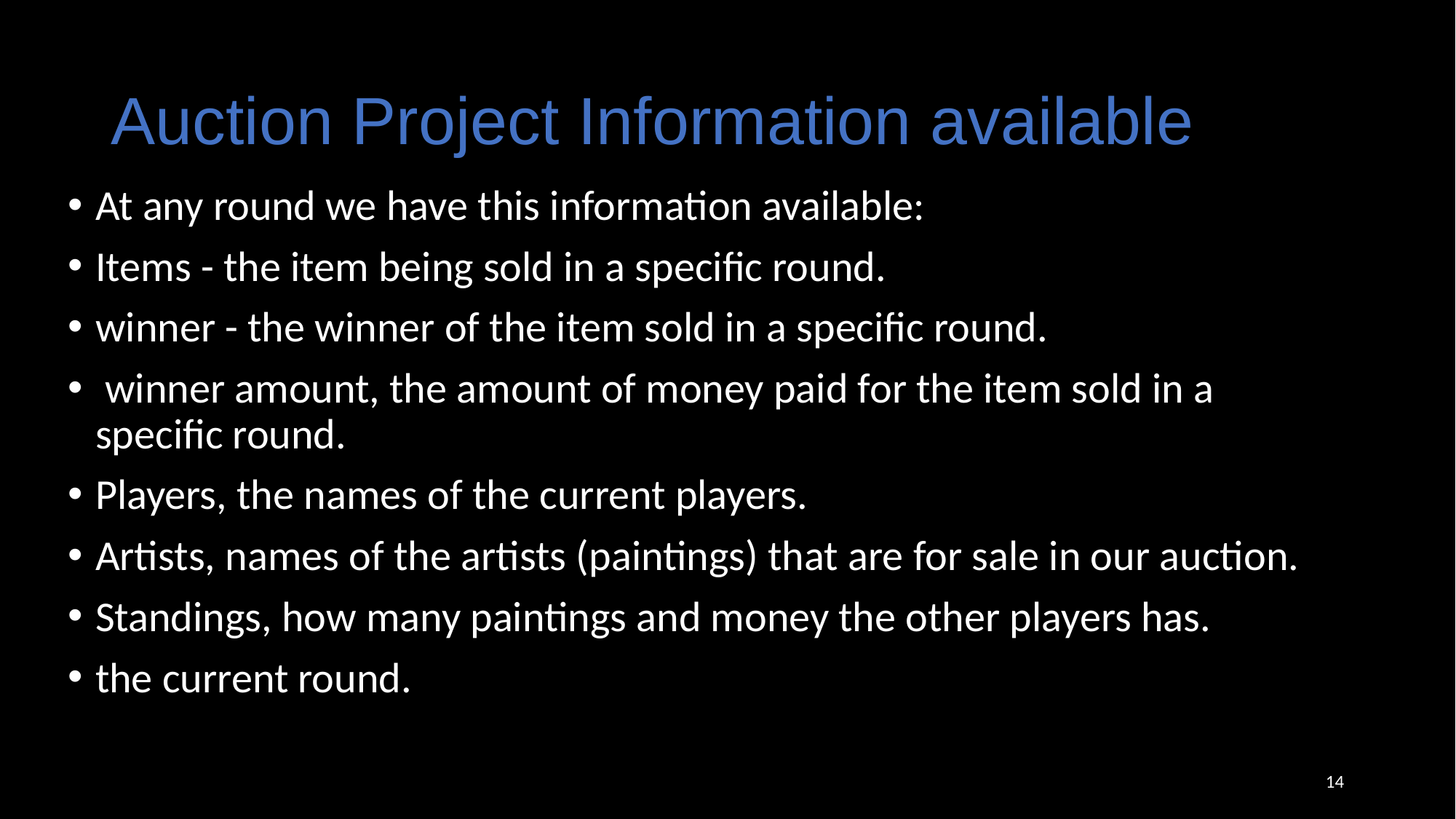

# Auction Project Information available
At any round we have this information available:
Items - the item being sold in a specific round.
winner - the winner of the item sold in a specific round.
 winner amount, the amount of money paid for the item sold in a specific round.
Players, the names of the current players.
Artists, names of the artists (paintings) that are for sale in our auction.
Standings, how many paintings and money the other players has.
the current round.

14